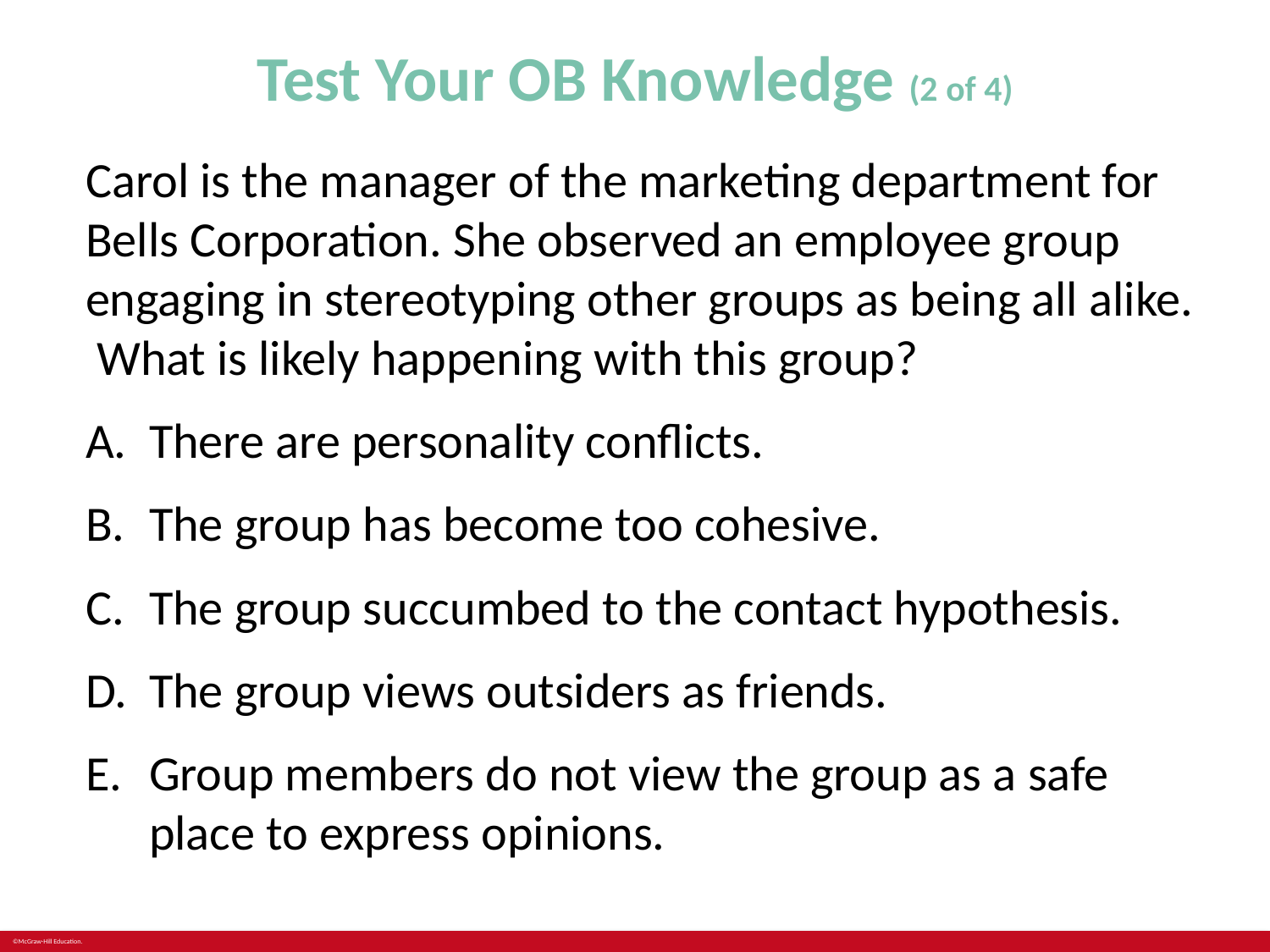

# Test Your OB Knowledge (2 of 4)
Carol is the manager of the marketing department for Bells Corporation. She observed an employee group engaging in stereotyping other groups as being all alike.  What is likely happening with this group?
There are personality conflicts.
The group has become too cohesive.
The group succumbed to the contact hypothesis.
The group views outsiders as friends.
Group members do not view the group as a safe place to express opinions.